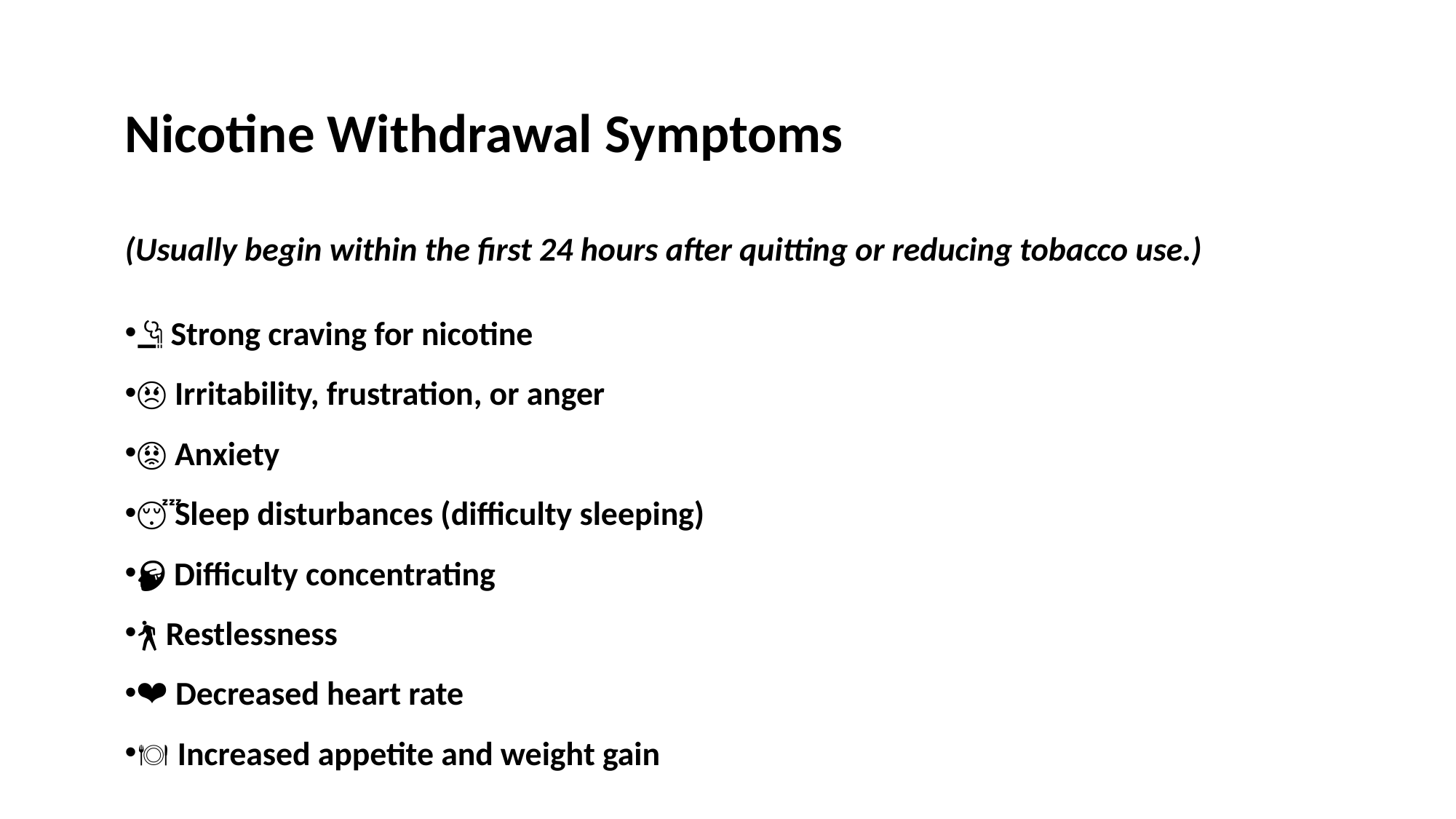

Nicotine Withdrawal Symptoms
(Usually begin within the first 24 hours after quitting or reducing tobacco use.)

🚬 Strong craving for nicotine
😠 Irritability, frustration, or anger
😟 Anxiety
😴 Sleep disturbances (difficulty sleeping)
🧠 Difficulty concentrating
🚶 Restlessness
❤️ Decreased heart rate
🍽️ Increased appetite and weight gain